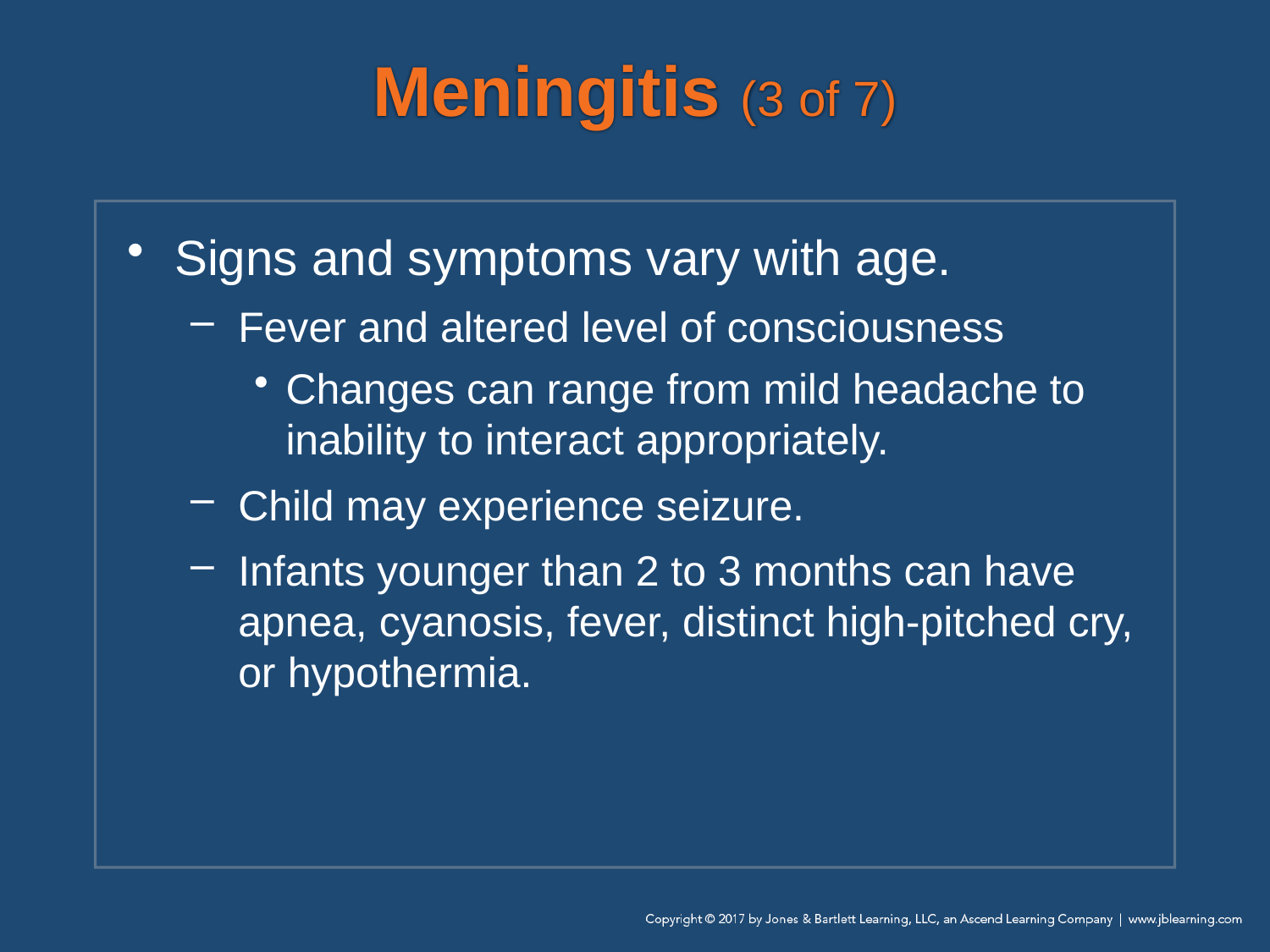

# Meningitis (3 of 7)
Signs and symptoms vary with age.
Fever and altered level of consciousness
Changes can range from mild headache to inability to interact appropriately.
Child may experience seizure.
Infants younger than 2 to 3 months can have apnea, cyanosis, fever, distinct high-pitched cry, or hypothermia.